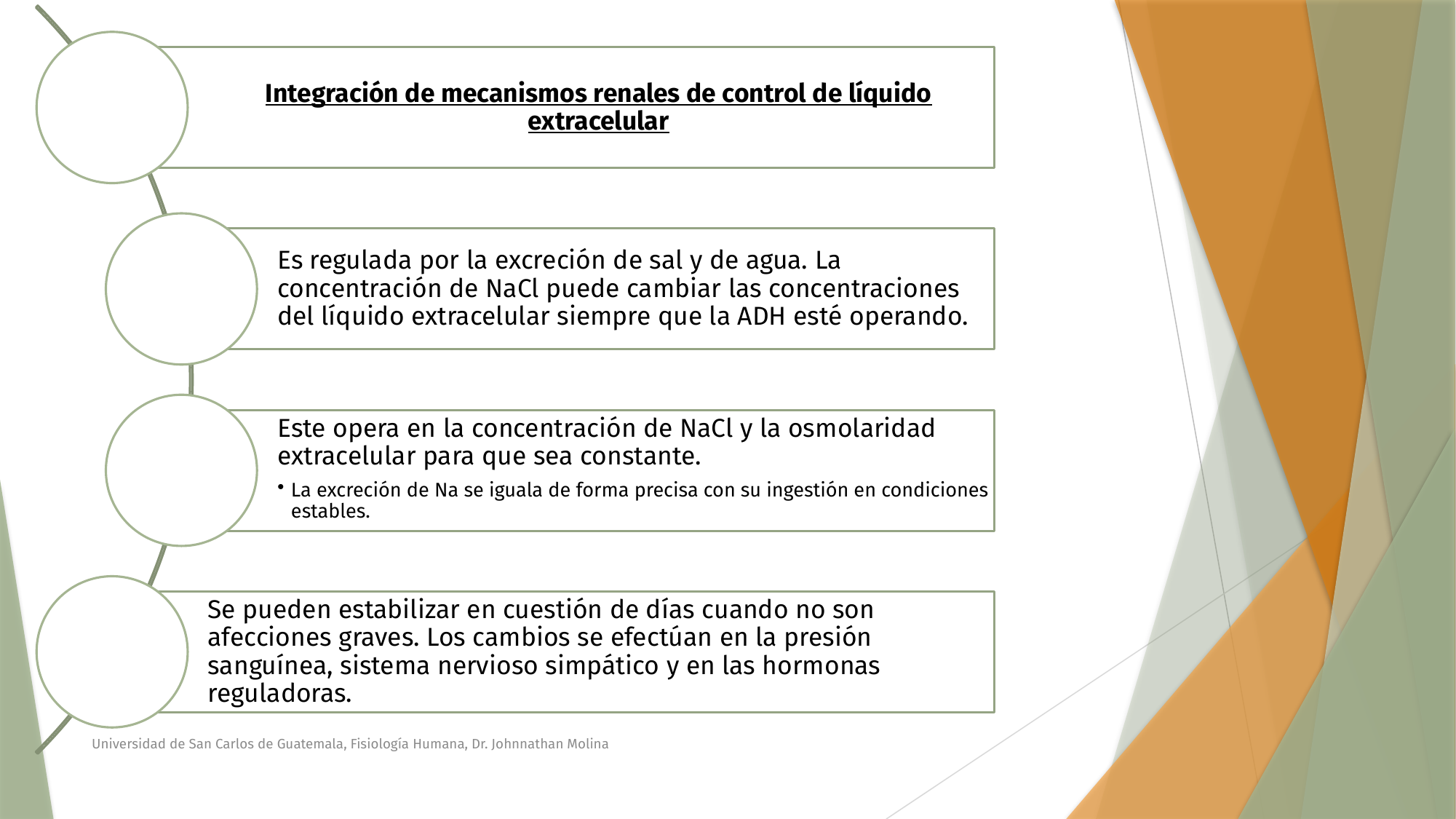

Integración de mecanismos renales de control de líquido extracelular
Es regulada por la excreción de sal y de agua. La concentración de NaCl puede cambiar las concentraciones del líquido extracelular siempre que la ADH esté operando.
Este opera en la concentración de NaCl y la osmolaridad extracelular para que sea constante.
La excreción de Na se iguala de forma precisa con su ingestión en condiciones estables.
Se pueden estabilizar en cuestión de días cuando no son afecciones graves. Los cambios se efectúan en la presión sanguínea, sistema nervioso simpático y en las hormonas reguladoras.
Universidad de San Carlos de Guatemala, Fisiología Humana, Dr. Johnnathan Molina